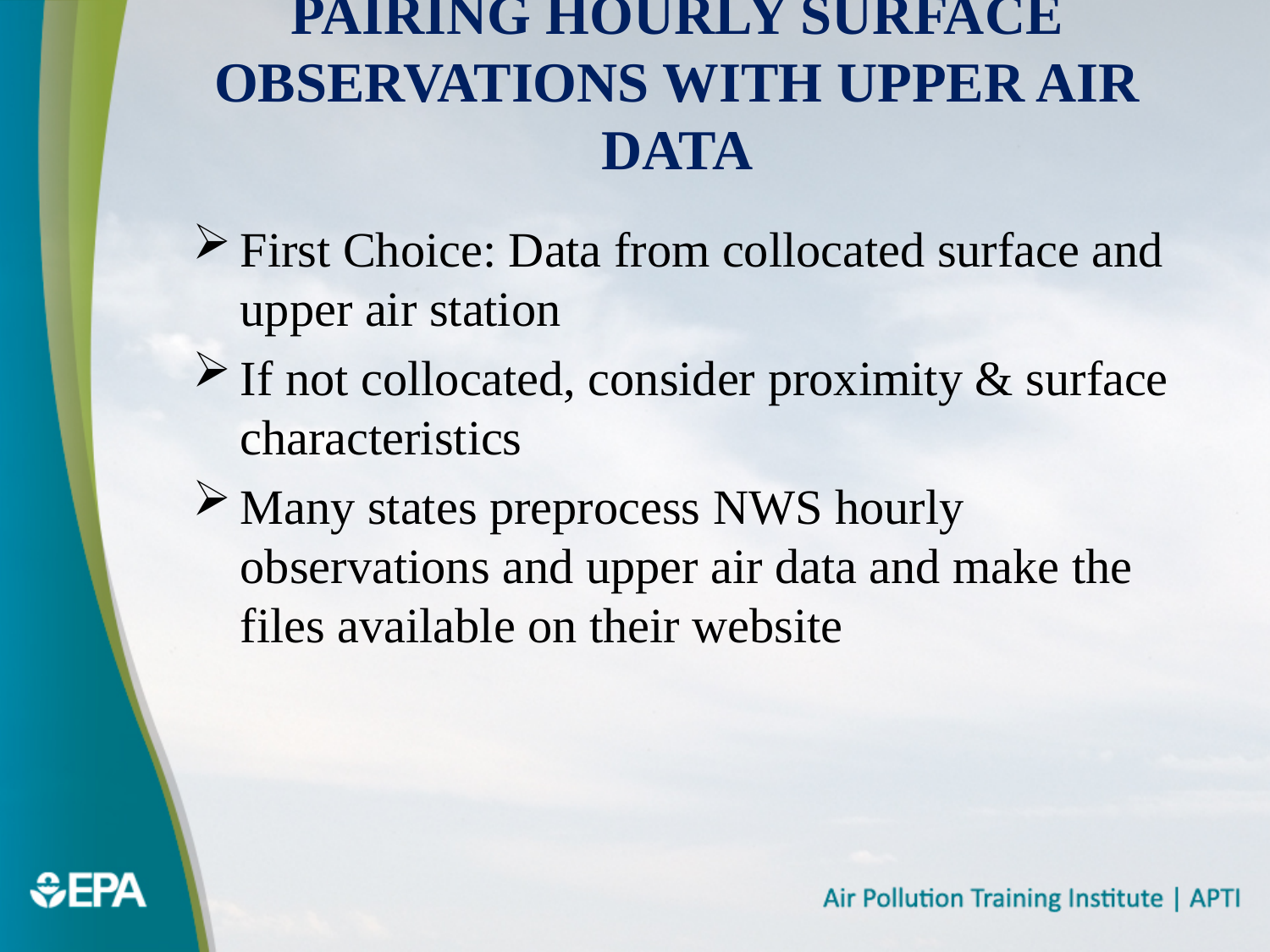

# Pairing Hourly Surface Observations with Upper Air Data
First Choice: Data from collocated surface and upper air station
If not collocated, consider proximity & surface characteristics
Many states preprocess NWS hourly observations and upper air data and make the files available on their website